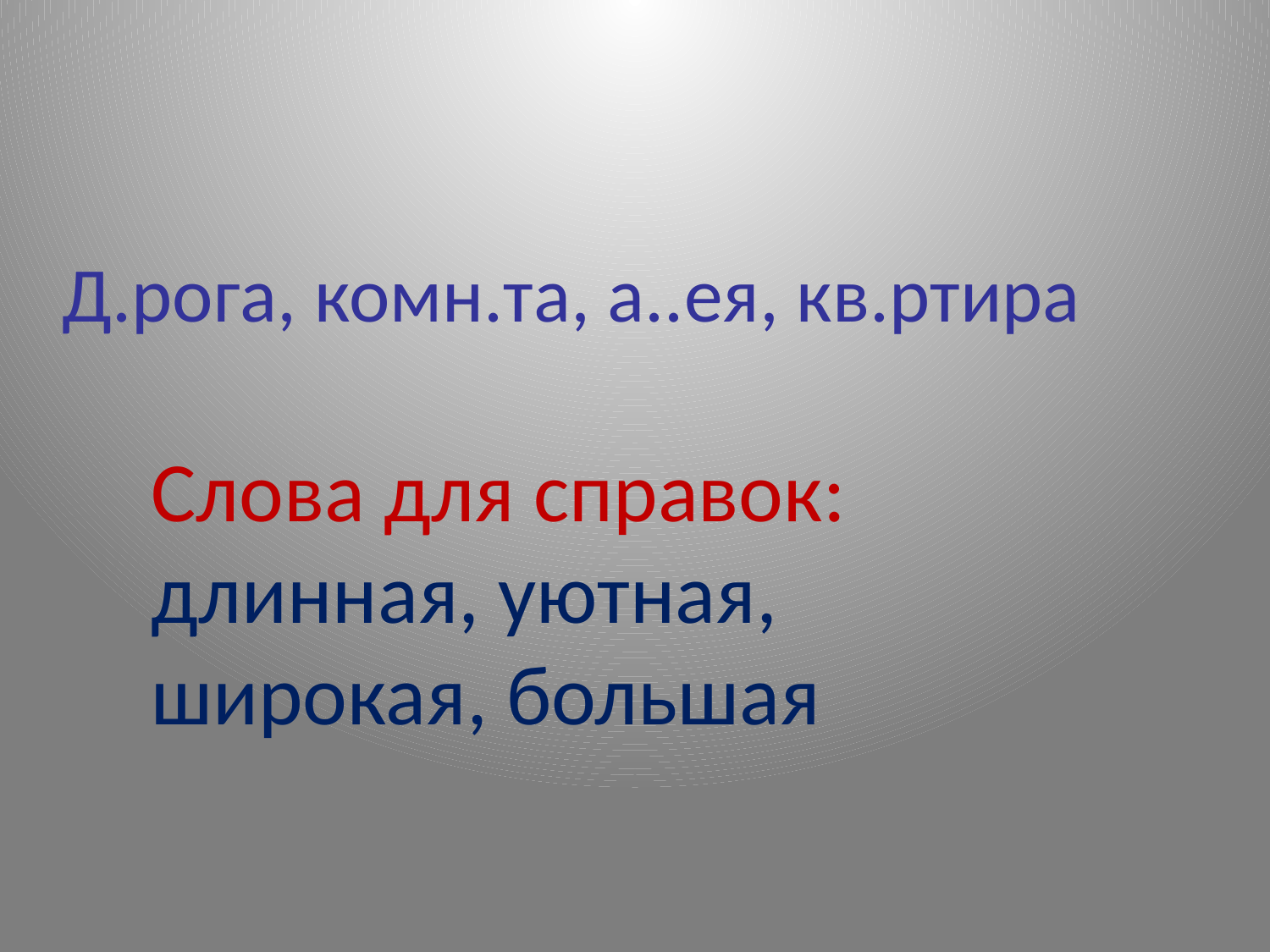

Д.рога, комн.та, а..ея, кв.ртира
Слова для справок: длинная, уютная, широкая, большая